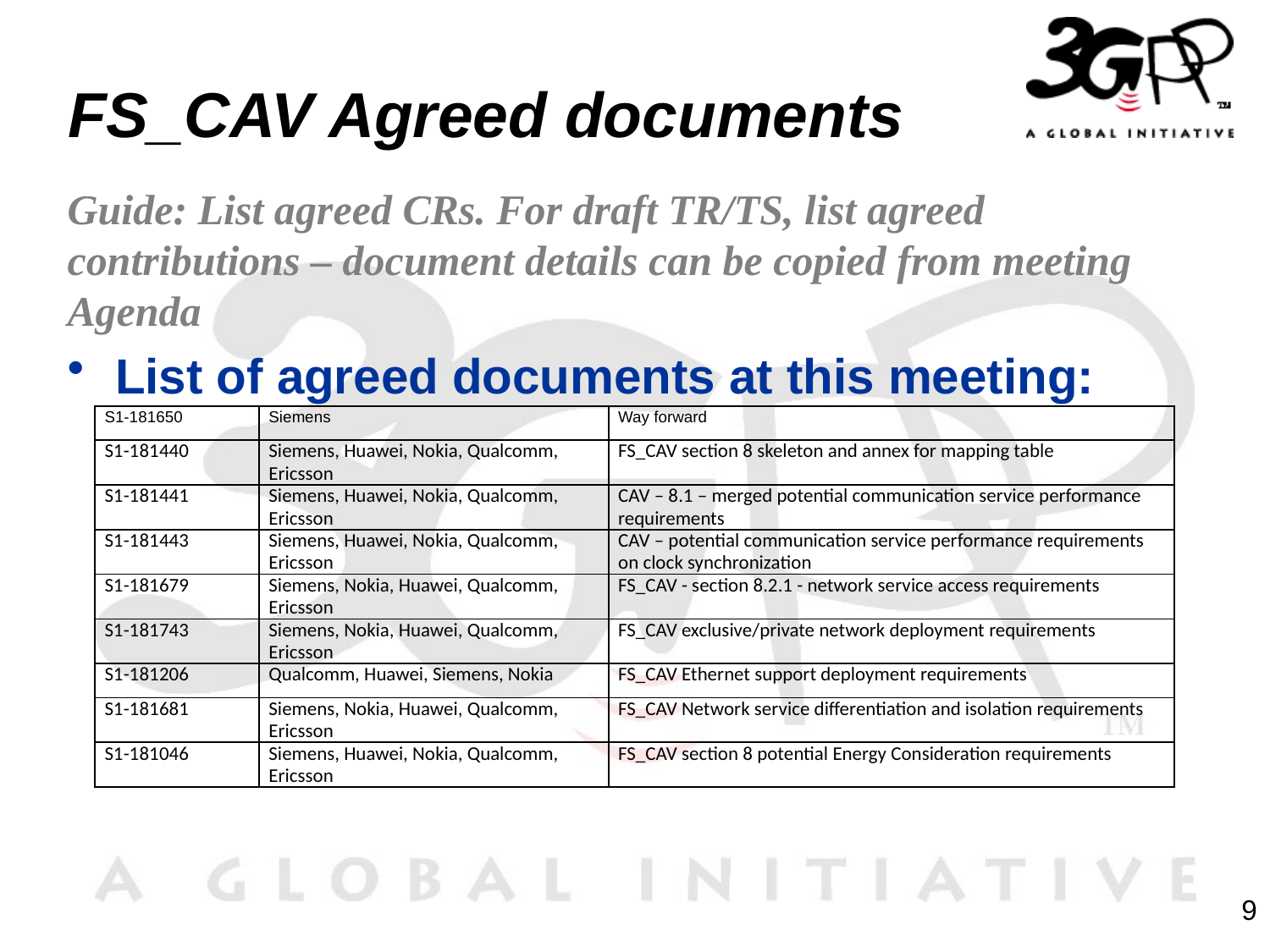

# FS_CAV Agreed documents
Guide: List agreed CRs. For draft TR/TS, list agreed contributions – document details can be copied from meeting Agenda
List of agreed documents at this meeting:

| S1-181650 | Siemens | Way forward |
| --- | --- | --- |
| S1-181440 | Siemens, Huawei, Nokia, Qualcomm, Ericsson | FS\_CAV section 8 skeleton and annex for mapping table |
| S1-181441 | Siemens, Huawei, Nokia, Qualcomm, Ericsson | CAV – 8.1 – merged potential communication service performance requirements |
| S1-181443 | Siemens, Huawei, Nokia, Qualcomm, Ericsson | CAV – potential communication service performance requirements on clock synchronization |
| S1-181679 | Siemens, Nokia, Huawei, Qualcomm, Ericsson | FS\_CAV - section 8.2.1 - network service access requirements |
| S1-181743 | Siemens, Nokia, Huawei, Qualcomm, Ericsson | FS\_CAV exclusive/private network deployment requirements |
| S1-181206 | Qualcomm, Huawei, Siemens, Nokia | FS\_CAV Ethernet support deployment requirements |
| S1-181681 | Siemens, Nokia, Huawei, Qualcomm, Ericsson | FS\_CAV Network service differentiation and isolation requirements |
| S1-181046 | Siemens, Huawei, Nokia, Qualcomm, Ericsson | FS\_CAV section 8 potential Energy Consideration requirements |
9